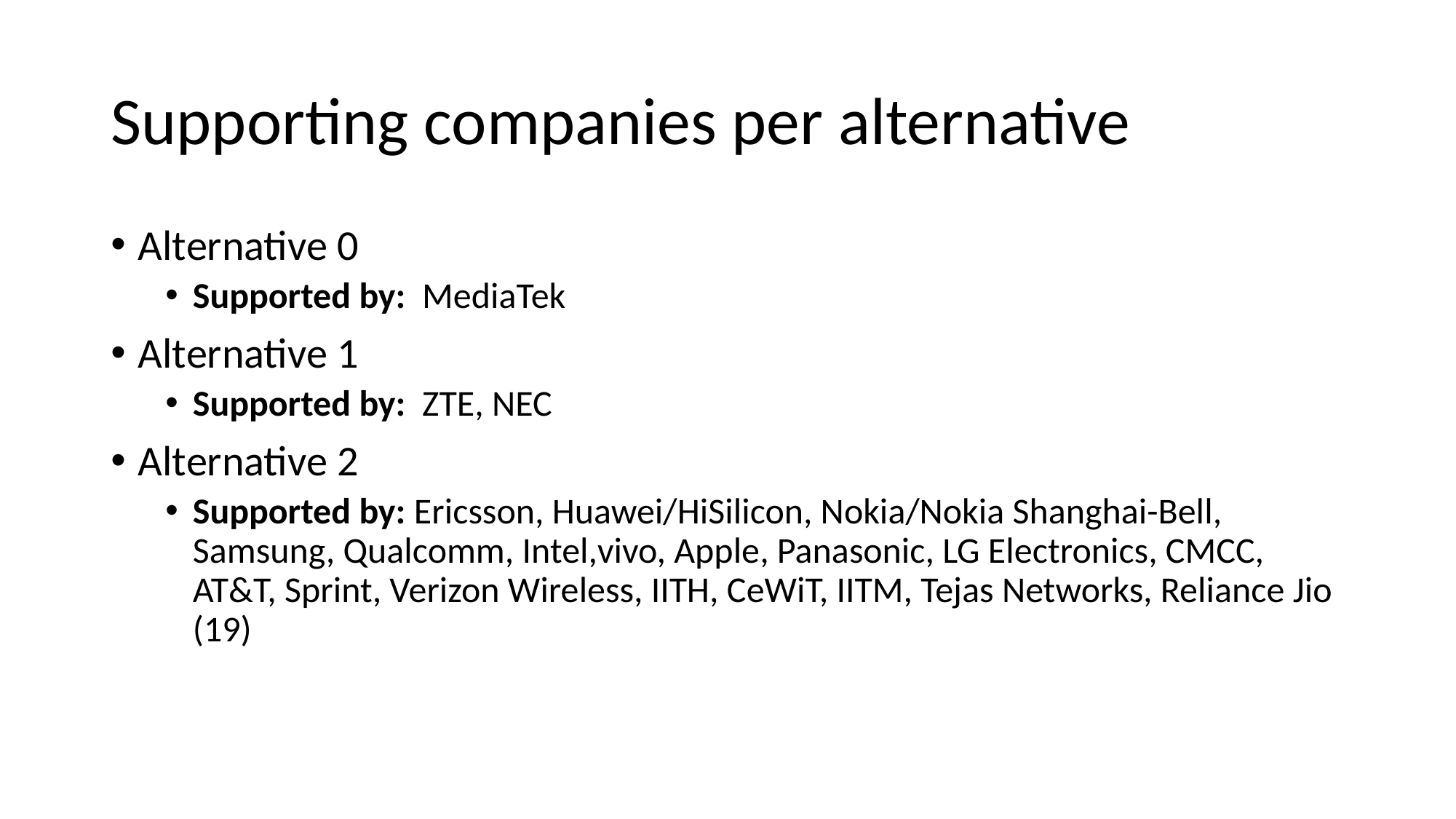

# Supporting companies per alternative
Alternative 0
Supported by:  MediaTek
Alternative 1
Supported by:  ZTE, NEC
Alternative 2
Supported by: Ericsson, Huawei/HiSilicon, Nokia/Nokia Shanghai-Bell, Samsung, Qualcomm, Intel,vivo, Apple, Panasonic, LG Electronics, CMCC, AT&T, Sprint, Verizon Wireless, IITH, CeWiT, IITM, Tejas Networks, Reliance Jio (19)